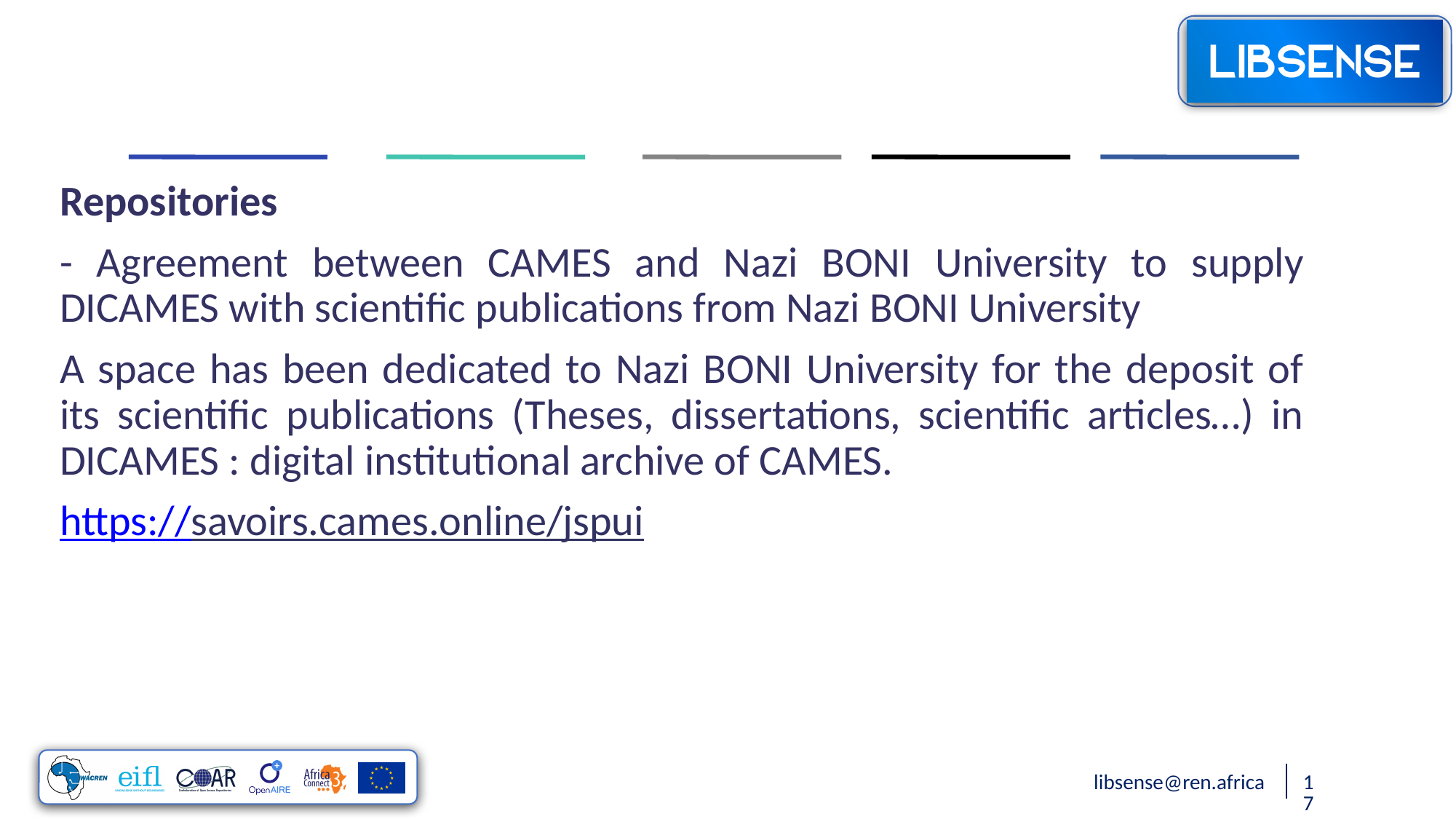

Repositories
- Agreement between CAMES and Nazi BONI University to supply DICAMES with scientific publications from Nazi BONI University
A space has been dedicated to Nazi BONI University for the deposit of its scientific publications (Theses, dissertations, scientific articles…) in DICAMES : digital institutional archive of CAMES.
https://savoirs.cames.online/jspui
libsense@ren.africa
17